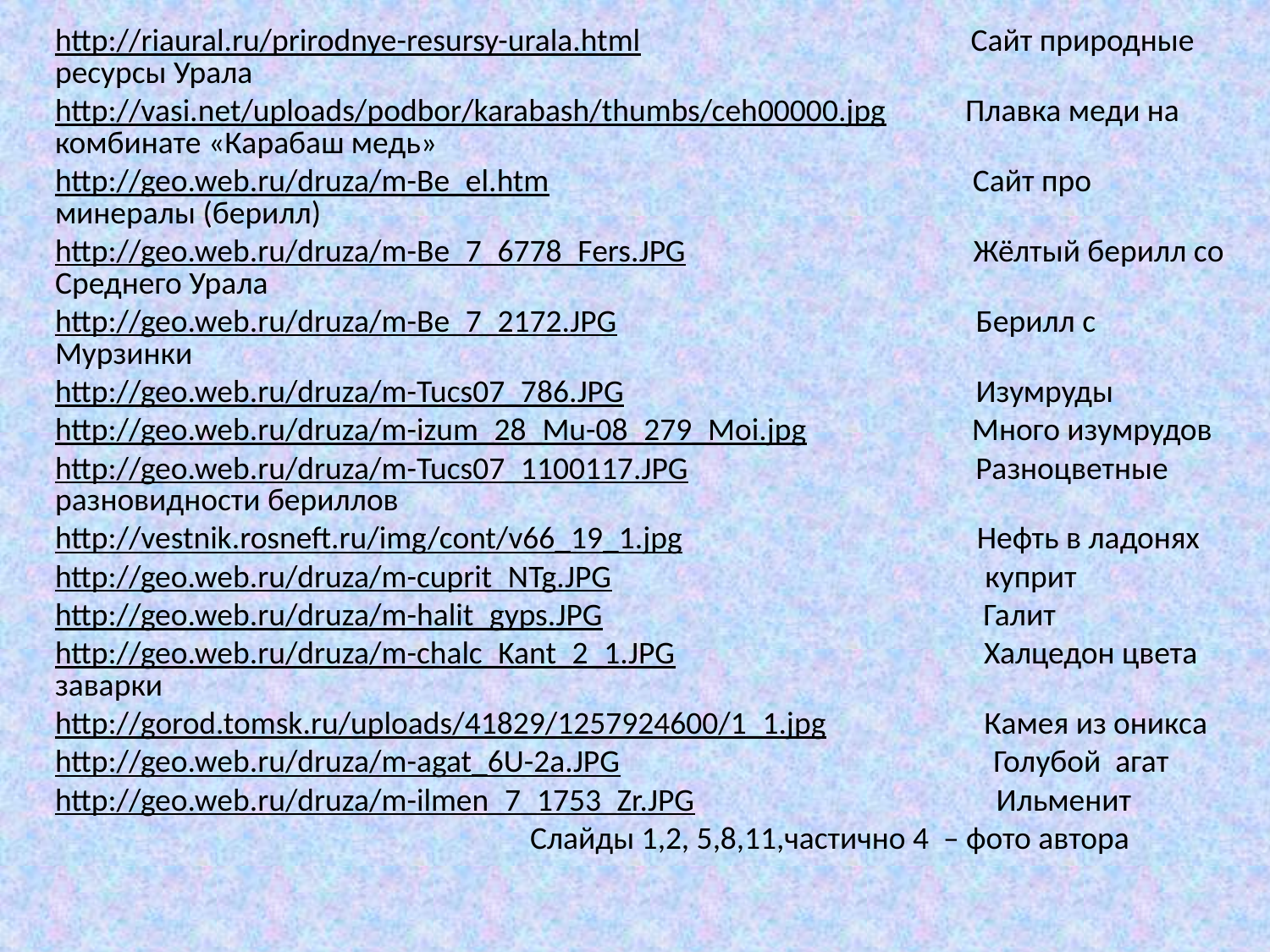

http://riaural.ru/prirodnye-resursy-urala.html                                              Сайт природные ресурсы Урала
http://vasi.net/uploads/podbor/karabash/thumbs/ceh00000.jpg           Плавка меди на комбинате «Карабаш медь»
http://geo.web.ru/druza/m-Be_el.htm                                                           Сайт про минералы (берилл)
http://geo.web.ru/druza/m-Be_7_6778_Fers.JPG                                        Жёлтый берилл со Среднего Урала
http://geo.web.ru/druza/m-Be_7_2172.JPG                                                  Берилл с Мурзинки
http://geo.web.ru/druza/m-Tucs07_786.JPG                                                 Изумруды
http://geo.web.ru/druza/m-izum_28_Mu-08_279_Moi.jpg                       Много изумрудов
http://geo.web.ru/druza/m-Tucs07_1100117.JPG                                        Разноцветные разновидности бериллов
http://vestnik.rosneft.ru/img/cont/v66_19_1.jpg                                         Нефть в ладонях
http://geo.web.ru/druza/m-cuprit_NTg.JPG                                                    куприт
http://geo.web.ru/druza/m-halit_gyps.JPG                                                     Галит
http://geo.web.ru/druza/m-chalc_Kant_2_1.JPG                                           Халцедон цвета заварки
http://gorod.tomsk.ru/uploads/41829/1257924600/1_1.jpg                      Камея из оникса
http://geo.web.ru/druza/m-agat_6U-2a.JPG                                                    Голубой  агат
http://geo.web.ru/druza/m-ilmen_7_1753_Zr.JPG                                          Ильменит
                                                                  Слайды 1,2, 5,8,11,частично 4  – фото автора